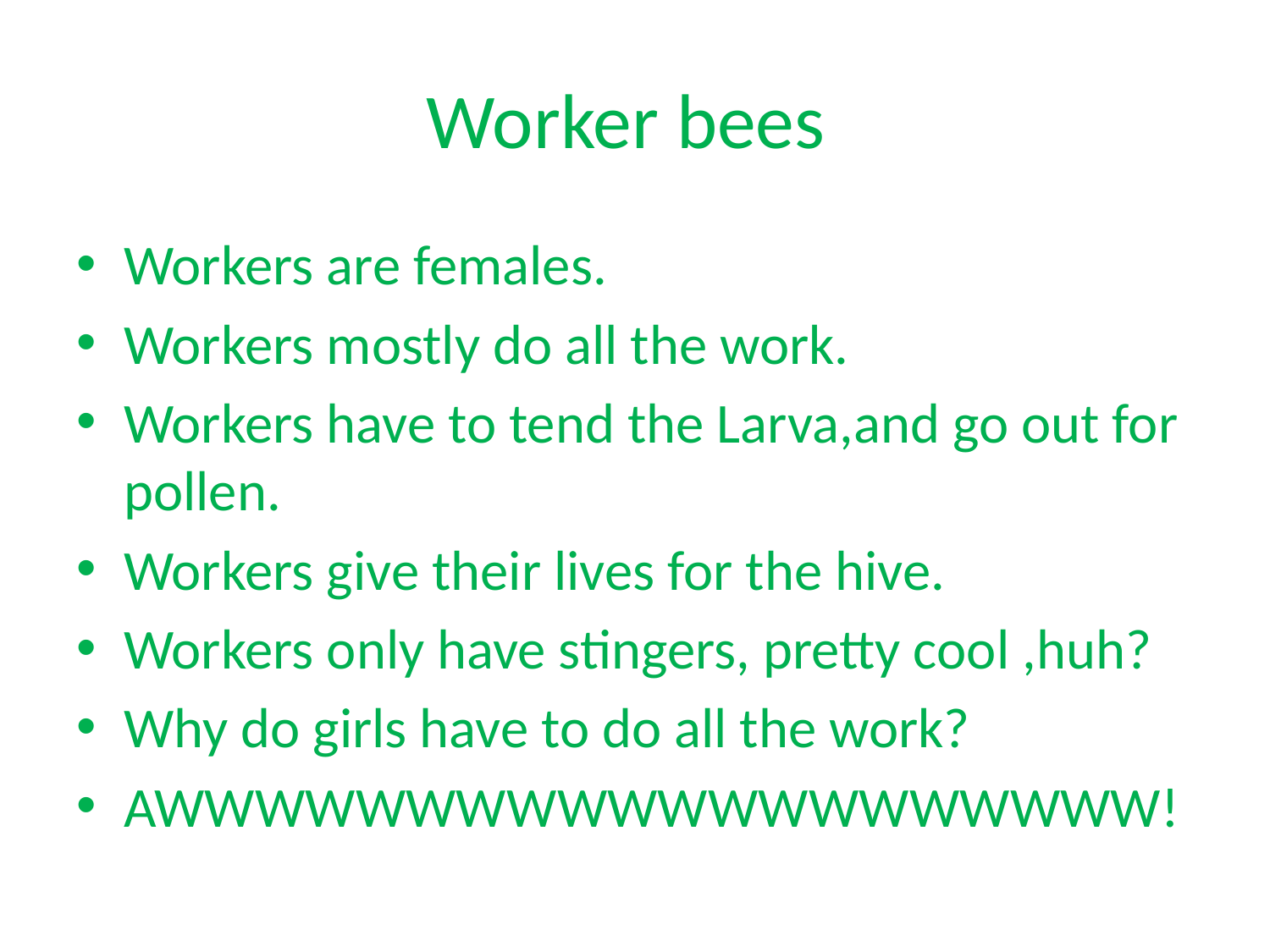

# Worker bees
Workers are females.
Workers mostly do all the work.
Workers have to tend the Larva,and go out for pollen.
Workers give their lives for the hive.
Workers only have stingers, pretty cool ,huh?
Why do girls have to do all the work?
AWWWWWWWWWWWWWWWWWWWW!